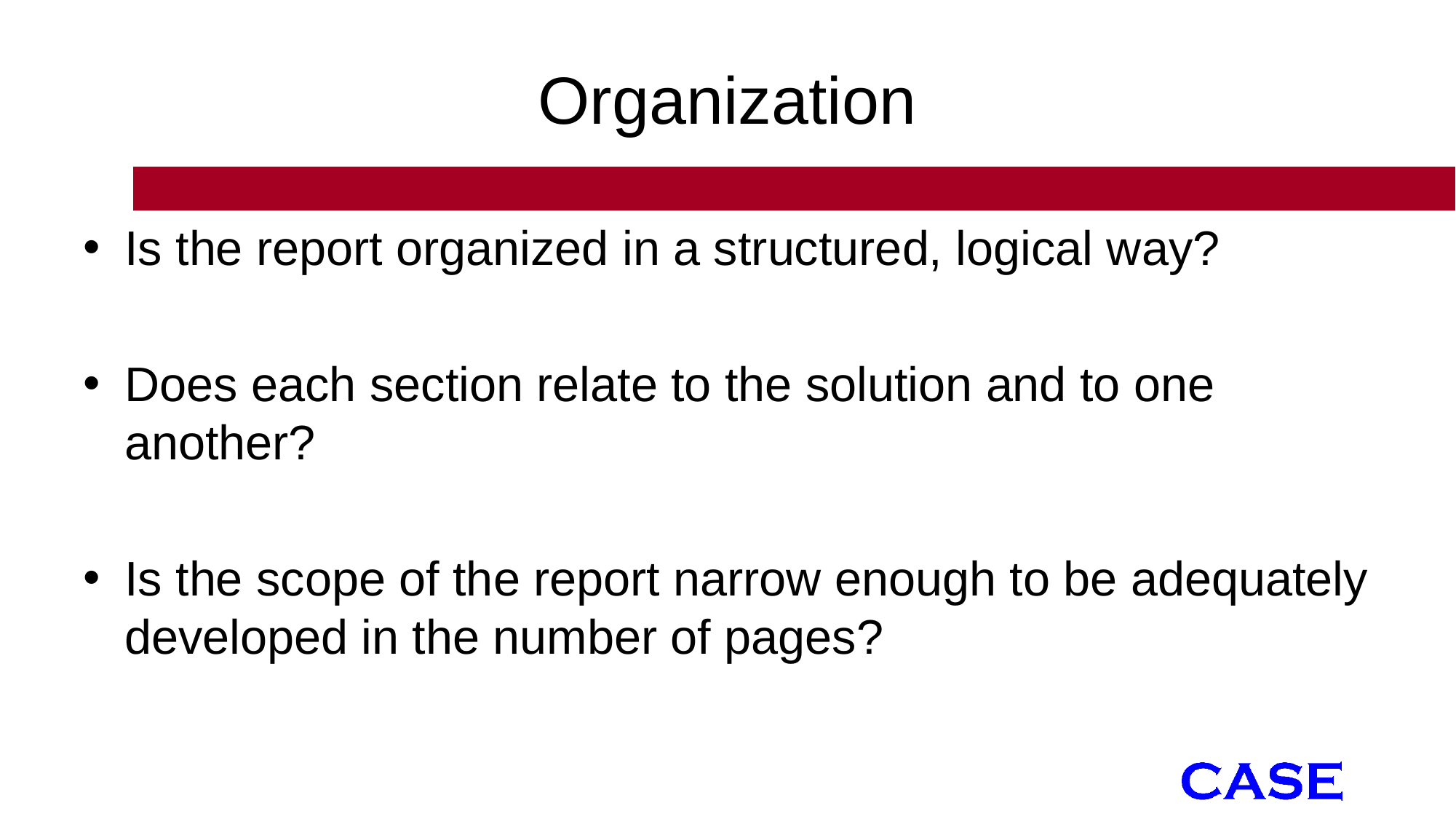

# Organization
Is the report organized in a structured, logical way?

Does each section relate to the solution and to one another?

Is the scope of the report narrow enough to be adequately developed in the number of pages?